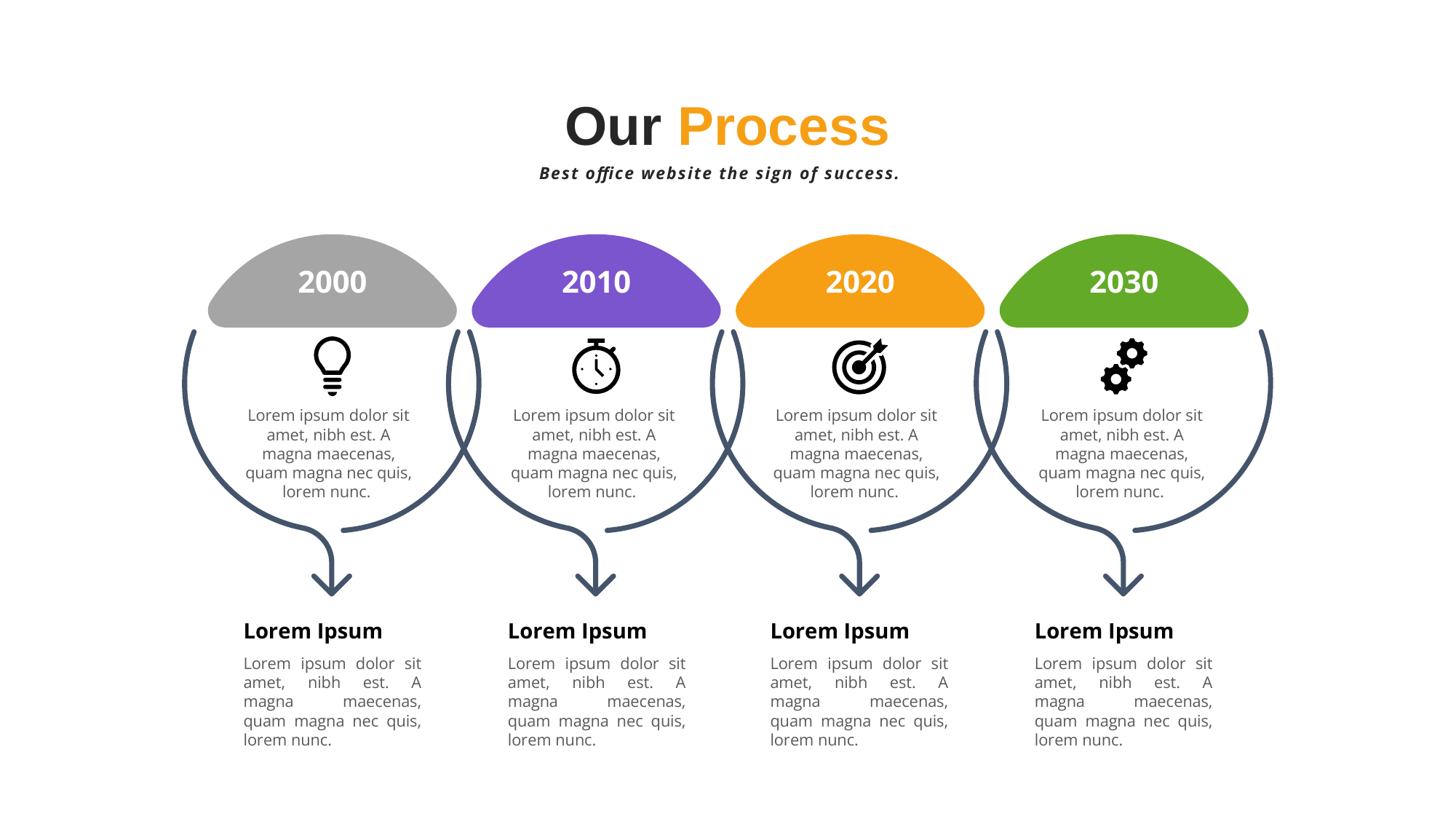

Our Process
Best office website the sign of success.
2000
2010
2020
2030

Lorem ipsum dolor sit amet, nibh est. A magna maecenas, quam magna nec quis, lorem nunc.
Lorem ipsum dolor sit amet, nibh est. A magna maecenas, quam magna nec quis, lorem nunc.
Lorem ipsum dolor sit amet, nibh est. A magna maecenas, quam magna nec quis, lorem nunc.
Lorem ipsum dolor sit amet, nibh est. A magna maecenas, quam magna nec quis, lorem nunc.
Lorem Ipsum
Lorem ipsum dolor sit amet, nibh est. A magna maecenas, quam magna nec quis, lorem nunc.
Lorem Ipsum
Lorem ipsum dolor sit amet, nibh est. A magna maecenas, quam magna nec quis, lorem nunc.
Lorem Ipsum
Lorem ipsum dolor sit amet, nibh est. A magna maecenas, quam magna nec quis, lorem nunc.
Lorem Ipsum
Lorem ipsum dolor sit amet, nibh est. A magna maecenas, quam magna nec quis, lorem nunc.